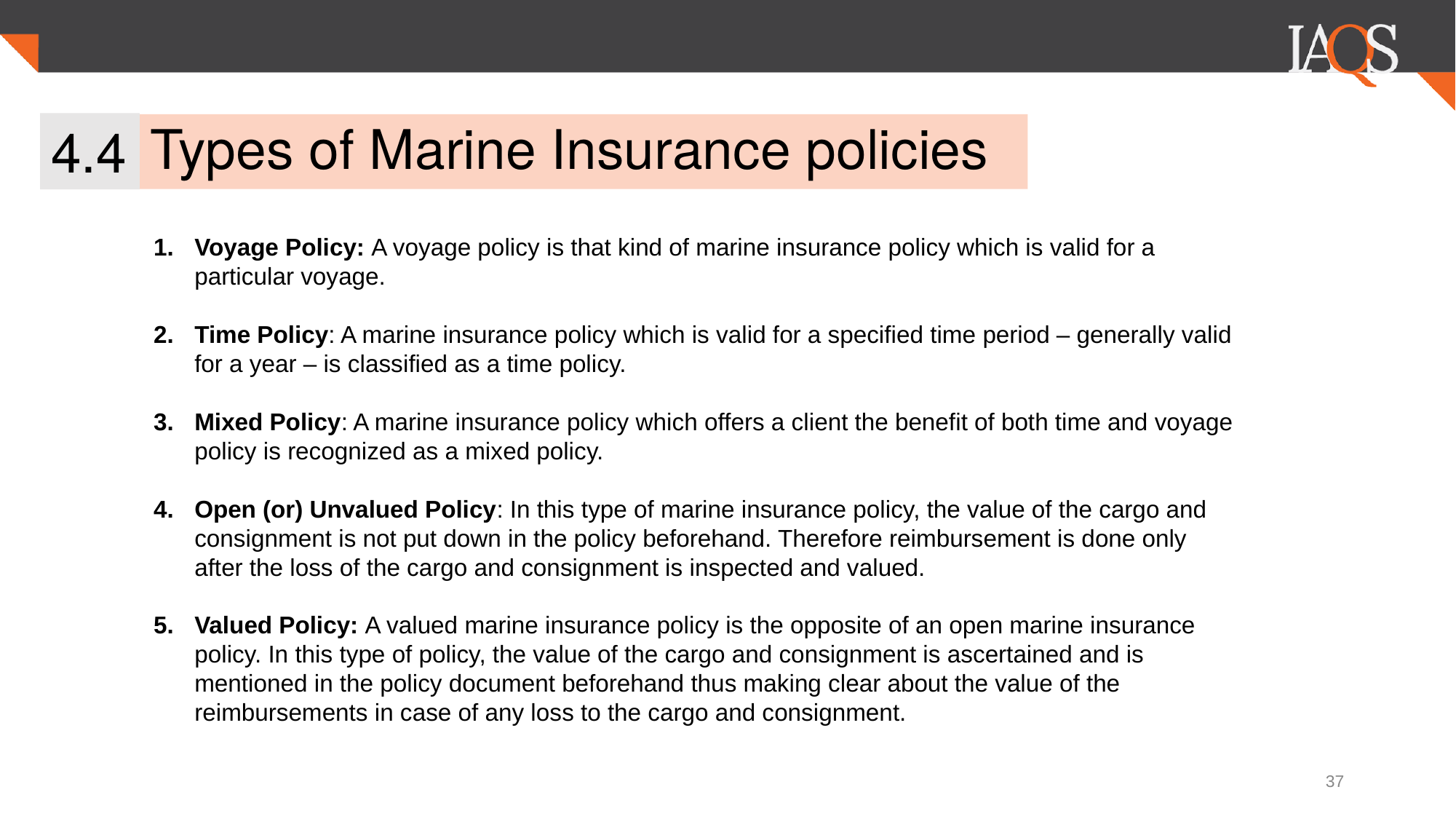

4.4
# Types of Marine Insurance policies
Voyage Policy: A voyage policy is that kind of marine insurance policy which is valid for a particular voyage.

Time Policy: A marine insurance policy which is valid for a specified time period – generally valid for a year – is classified as a time policy.

Mixed Policy: A marine insurance policy which offers a client the benefit of both time and voyage policy is recognized as a mixed policy.

Open (or) Unvalued Policy: In this type of marine insurance policy, the value of the cargo and consignment is not put down in the policy beforehand. Therefore reimbursement is done only after the loss of the cargo and consignment is inspected and valued.

Valued Policy: A valued marine insurance policy is the opposite of an open marine insurance policy. In this type of policy, the value of the cargo and consignment is ascertained and is mentioned in the policy document beforehand thus making clear about the value of the reimbursements in case of any loss to the cargo and consignment.
37